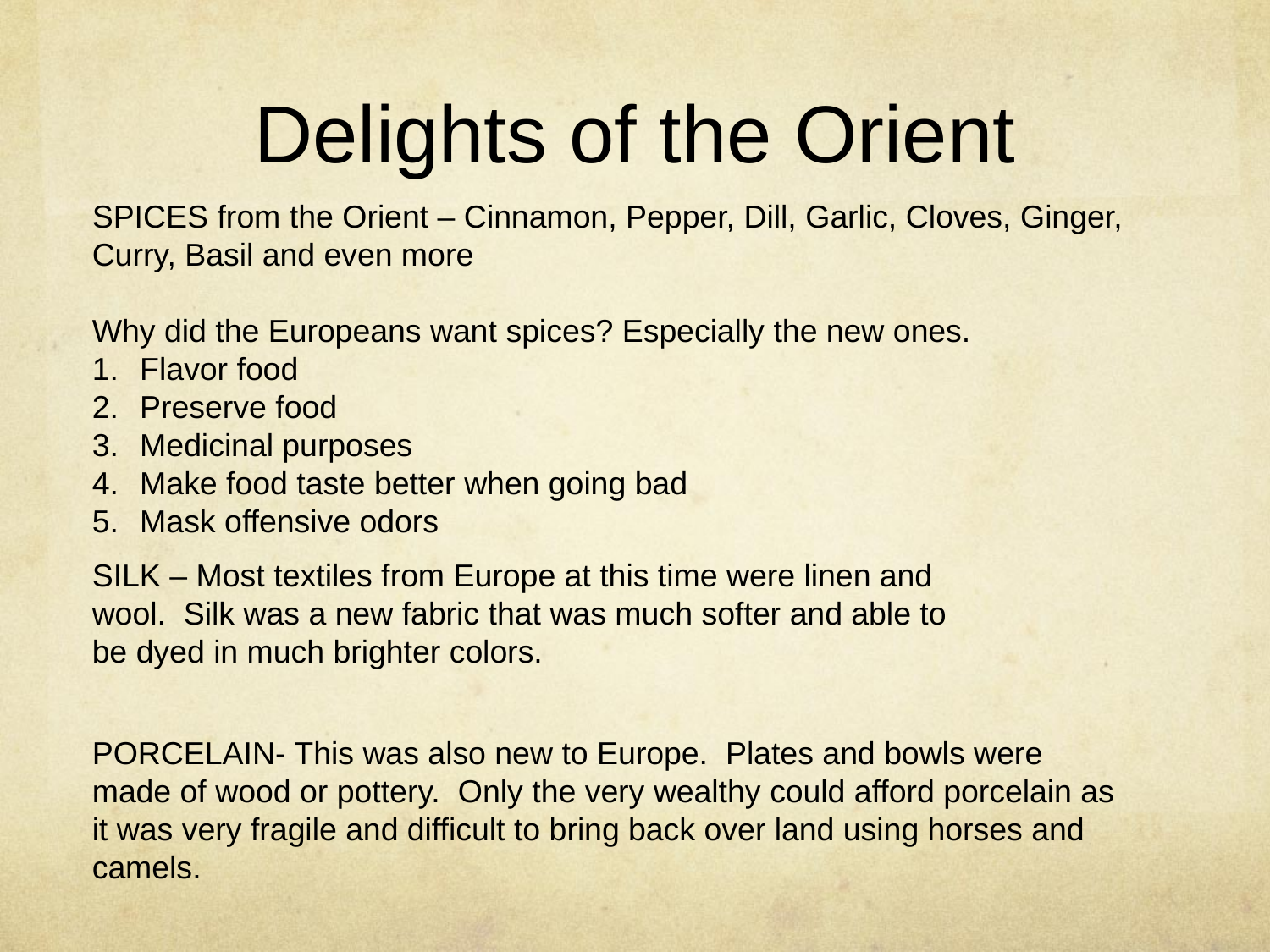

# Delights of the Orient
SPICES from the Orient – Cinnamon, Pepper, Dill, Garlic, Cloves, Ginger, Curry, Basil and even more

Why did the Europeans want spices? Especially the new ones.
Flavor food
Preserve food
Medicinal purposes
Make food taste better when going bad
Mask offensive odors
SILK – Most textiles from Europe at this time were linen and wool.  Silk was a new fabric that was much softer and able to be dyed in much brighter colors.
PORCELAIN- This was also new to Europe.  Plates and bowls were made of wood or pottery.  Only the very wealthy could afford porcelain as it was very fragile and difficult to bring back over land using horses and camels.